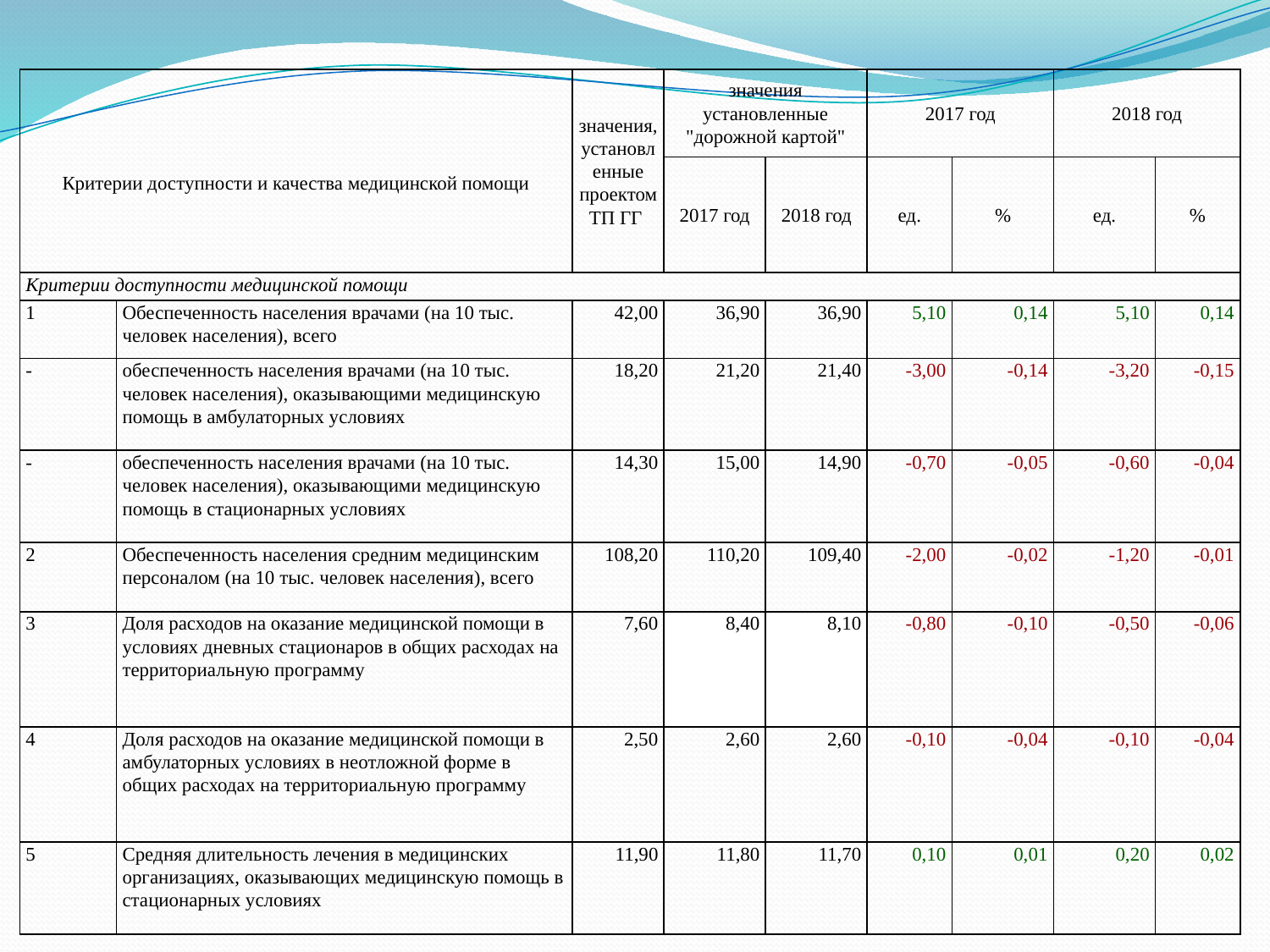

| Критерии доступности и качества медицинской помощи |  | значения, установленные проектом ТП ГГ | значения установленные "дорожной картой" |  | 2017 год |  | 2018 год |  |
| --- | --- | --- | --- | --- | --- | --- | --- | --- |
|  |  |  | 2017 год | 2018 год | ед. | % | ед. | % |
| Критерии доступности медицинской помощи |  |  |  |  |  |  |  |  |
| 1 | Обеспеченность населения врачами (на 10 тыс. человек населения), всего | 42,00 | 36,90 | 36,90 | 5,10 | 0,14 | 5,10 | 0,14 |
| - | обеспеченность населения врачами (на 10 тыс. человек населения), оказывающими медицинскую помощь в амбулаторных условиях | 18,20 | 21,20 | 21,40 | -3,00 | -0,14 | -3,20 | -0,15 |
| - | обеспеченность населения врачами (на 10 тыс. человек населения), оказывающими медицинскую помощь в стационарных условиях | 14,30 | 15,00 | 14,90 | -0,70 | -0,05 | -0,60 | -0,04 |
| 2 | Обеспеченность населения средним медицинским персоналом (на 10 тыс. человек населения), всего | 108,20 | 110,20 | 109,40 | -2,00 | -0,02 | -1,20 | -0,01 |
| 3 | Доля расходов на оказание медицинской помощи в условиях дневных стационаров в общих расходах на территориальную программу | 7,60 | 8,40 | 8,10 | -0,80 | -0,10 | -0,50 | -0,06 |
| 4 | Доля расходов на оказание медицинской помощи в амбулаторных условиях в неотложной форме в общих расходах на территориальную программу | 2,50 | 2,60 | 2,60 | -0,10 | -0,04 | -0,10 | -0,04 |
| 5 | Средняя длительность лечения в медицинских организациях, оказывающих медицинскую помощь в стационарных условиях | 11,90 | 11,80 | 11,70 | 0,10 | 0,01 | 0,20 | 0,02 |